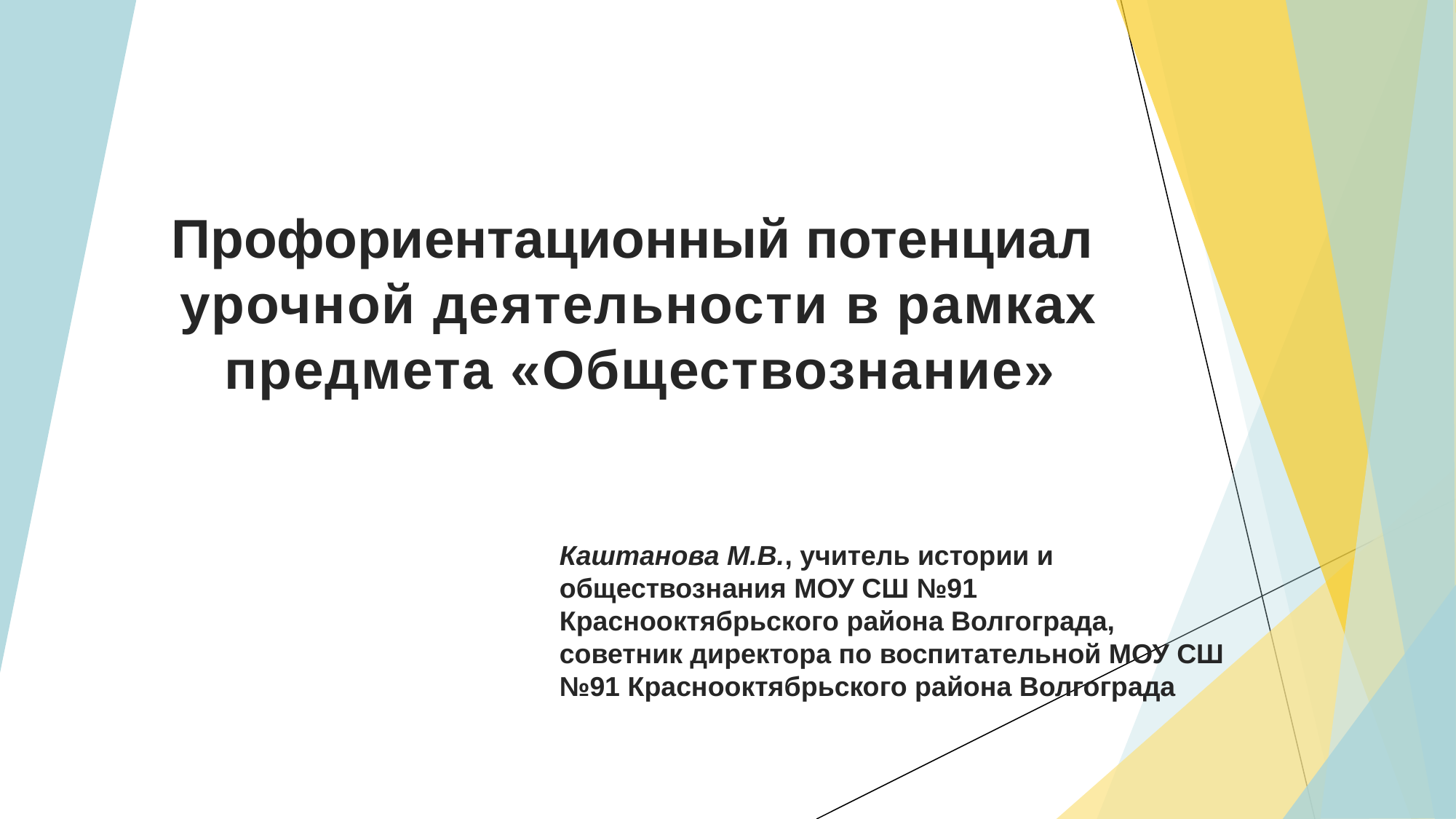

Профориентационный потенциал
урочной деятельности в рамках предмета «Обществознание»
Каштанова М.В., учитель истории и обществознания МОУ СШ №91 Краснооктябрьского района Волгограда, советник директора по воспитательной МОУ СШ №91 Краснооктябрьского района Волгограда